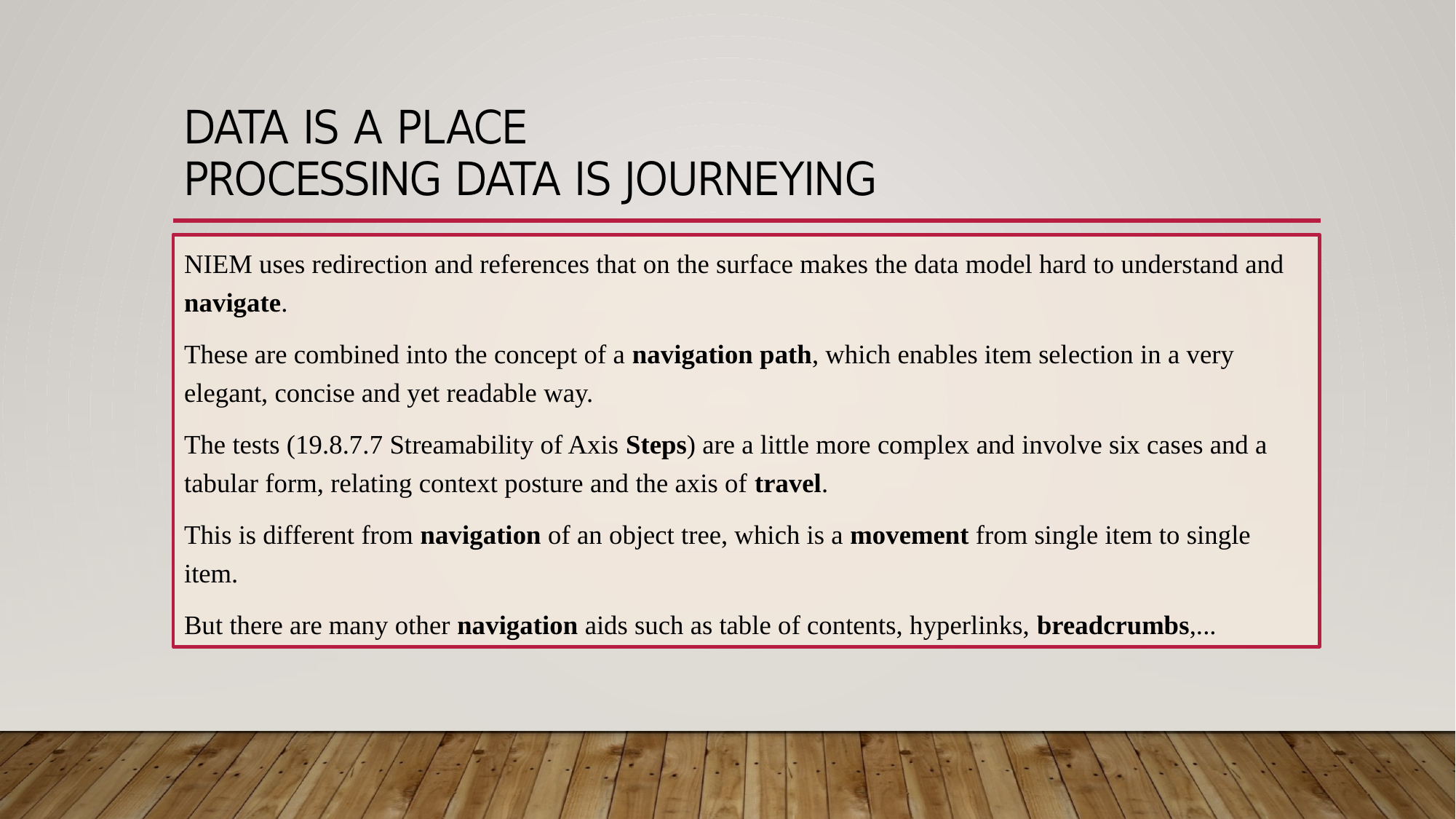

# Data is a place processing data is journeying
NIEM uses redirection and references that on the surface makes the data model hard to understand and navigate.
These are combined into the concept of a navigation path, which enables item selection in a very elegant, concise and yet readable way.
The tests (19.8.7.7 Streamability of Axis Steps) are a little more complex and involve six cases and a tabular form, relating context posture and the axis of travel.
This is different from navigation of an object tree, which is a movement from single item to single item.
But there are many other navigation aids such as table of contents, hyperlinks, breadcrumbs,...